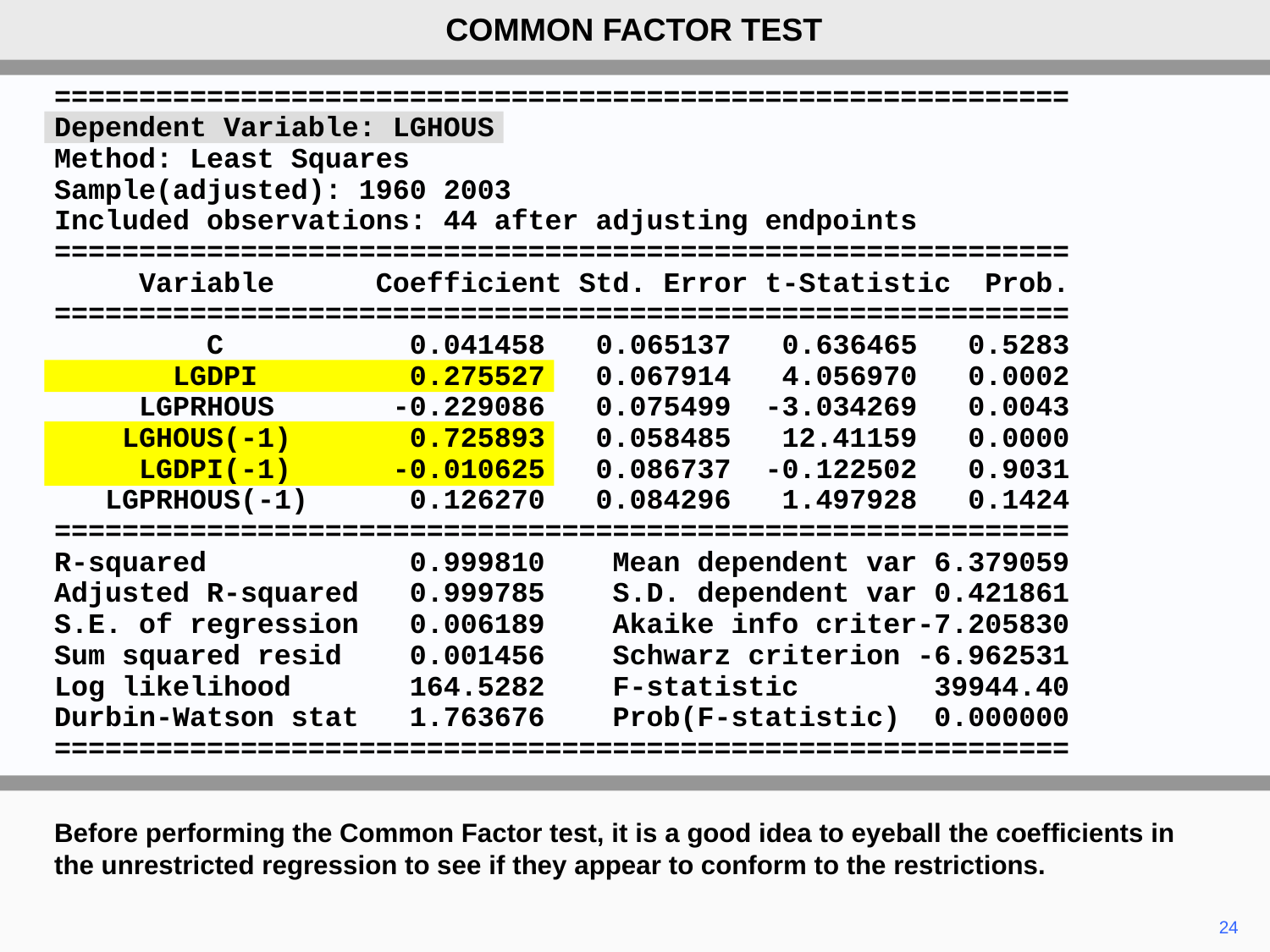

COMMON FACTOR TEST

============================================================
Dependent Variable: LGHOUS
Method: Least Squares
Sample(adjusted): 1960 2003
Included observations: 44 after adjusting endpoints
============================================================
     Variable      Coefficient Std. Error t-Statistic  Prob.
============================================================
         C           0.041458   0.065137   0.636465   0.5283
       LGDPI         0.275527   0.067914   4.056970   0.0002
     LGPRHOUS       -0.229086   0.075499  -3.034269   0.0043
    LGHOUS(-1)       0.725893   0.058485   12.41159   0.0000
     LGDPI(-1)      -0.010625   0.086737  -0.122502   0.9031
   LGPRHOUS(-1)      0.126270   0.084296   1.497928   0.1424
============================================================
R-squared            0.999810    Mean dependent var 6.379059
Adjusted R-squared   0.999785    S.D. dependent var 0.421861
S.E. of regression   0.006189    Akaike info criter-7.205830
Sum squared resid    0.001456    Schwarz criterion -6.962531
Log likelihood       164.5282    F-statistic        39944.40
Durbin-Watson stat   1.763676    Prob(F-statistic)  0.000000
============================================================

Before performing the Common Factor test, it is a good idea to eyeball the coefficients in the unrestricted regression to see if they appear to conform to the restrictions.
24